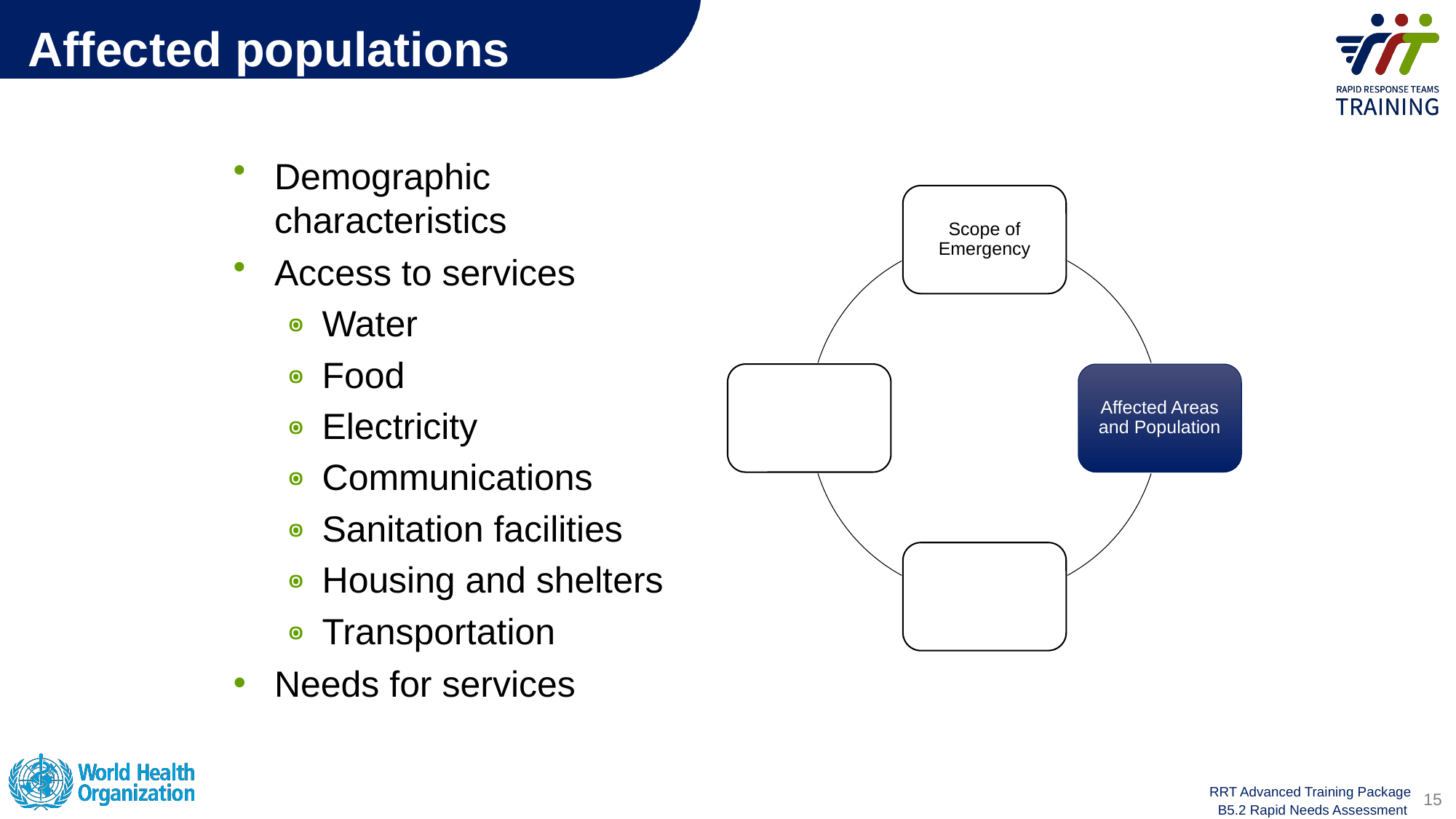

Affected populations
Demographic characteristics
Access to services
Water
Food
Electricity
Communications
Sanitation facilities
Housing and shelters
Transportation
Needs for services

Scope of Emergency

Response Capacity

Affected Areas and Population

Impact on Health